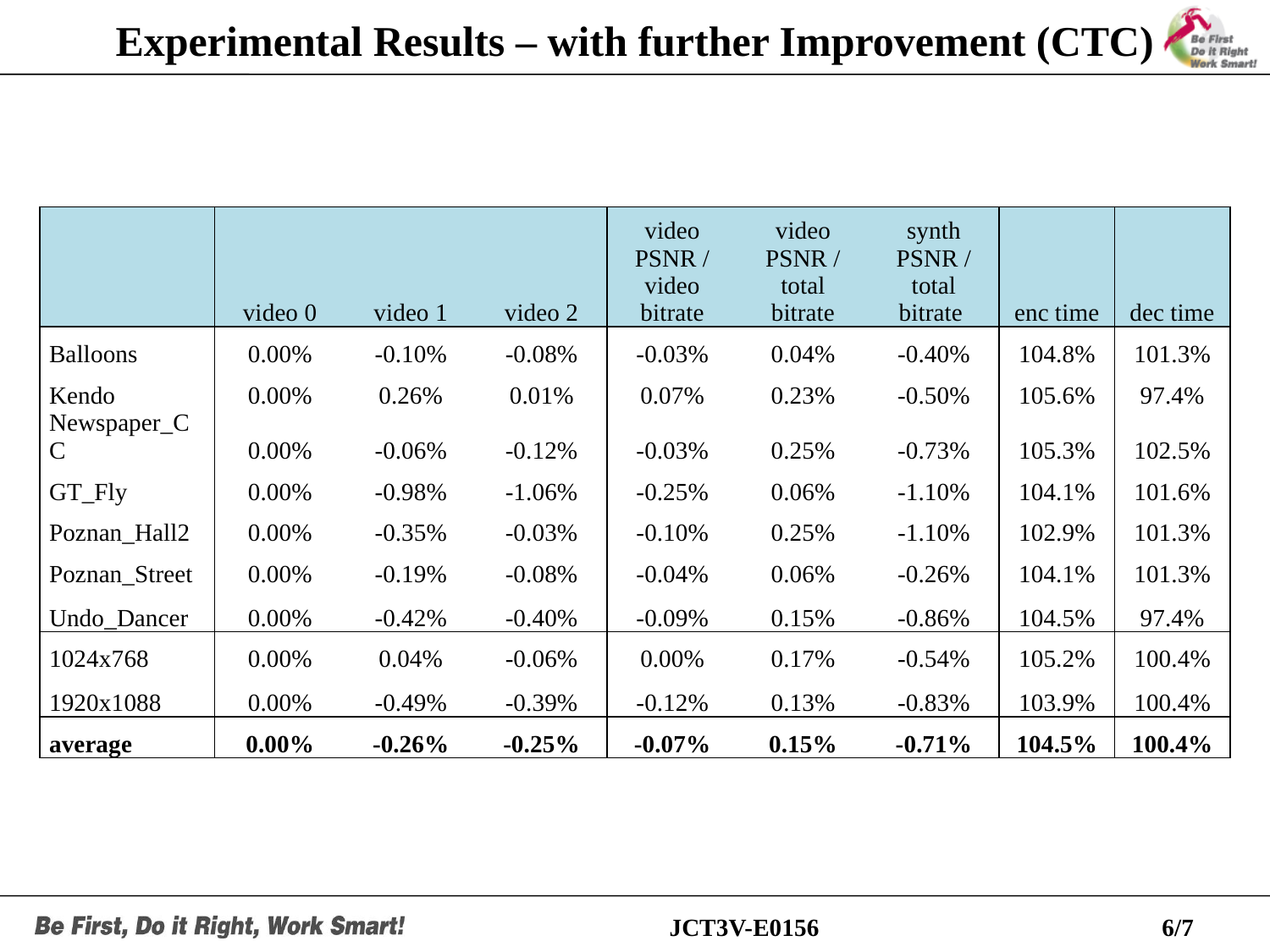

# Experimental Results – with further Improvement (CTC)
|  | video 0 | video 1 | video 2 | video PSNR / video bitrate | video PSNR / total bitrate | synth PSNR / total bitrate | enc time | dec time |
| --- | --- | --- | --- | --- | --- | --- | --- | --- |
| Balloons | 0.00% | -0.10% | -0.08% | -0.03% | 0.04% | -0.40% | 104.8% | 101.3% |
| Kendo | 0.00% | 0.26% | 0.01% | 0.07% | 0.23% | -0.50% | 105.6% | 97.4% |
| Newspaper\_CC | 0.00% | -0.06% | -0.12% | -0.03% | 0.25% | -0.73% | 105.3% | 102.5% |
| GT\_Fly | 0.00% | -0.98% | -1.06% | -0.25% | 0.06% | -1.10% | 104.1% | 101.6% |
| Poznan\_Hall2 | 0.00% | -0.35% | -0.03% | -0.10% | 0.25% | -1.10% | 102.9% | 101.3% |
| Poznan\_Street | 0.00% | -0.19% | -0.08% | -0.04% | 0.06% | -0.26% | 104.1% | 101.3% |
| Undo\_Dancer | 0.00% | -0.42% | -0.40% | -0.09% | 0.15% | -0.86% | 104.5% | 97.4% |
| 1024x768 | 0.00% | 0.04% | -0.06% | 0.00% | 0.17% | -0.54% | 105.2% | 100.4% |
| 1920x1088 | 0.00% | -0.49% | -0.39% | -0.12% | 0.13% | -0.83% | 103.9% | 100.4% |
| average | 0.00% | -0.26% | -0.25% | -0.07% | 0.15% | -0.71% | 104.5% | 100.4% |
JCT3V-E0156
6/7